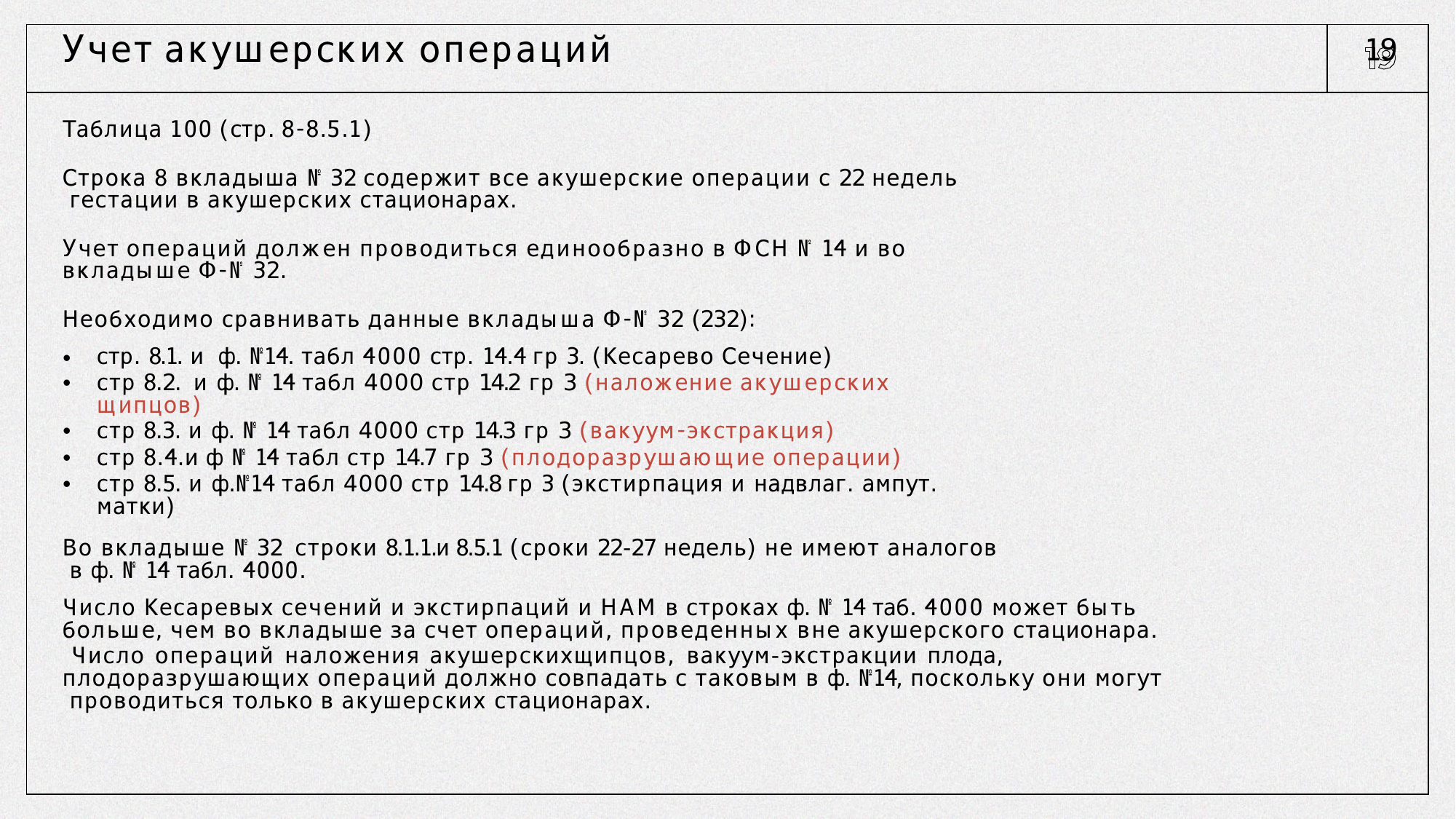

| Учет акушерских операций | 19 |
| --- | --- |
| Таблица 100 (стр. 8-8.5.1) Строка 8 вкладыша № 32 содержит все акушерские операции с 22 недель гестации в акушерских стационарах. Учет операций должен проводиться единообразно в ФСН № 14 и во вкладыше Ф-№ 32. Необходимо сравнивать данные вкладыша Ф-№ 32 (232): стр. 8.1. и ф. №14. табл 4000 стр. 14.4 гр 3. (Кесарево Сечение) стр 8.2. и ф. № 14 табл 4000 стр 14.2 гр 3 (наложение акушерских щипцов) стр 8.3. и ф. № 14 табл 4000 стр 14.3 гр 3 (вакуум-экстракция) стр 8.4.и ф № 14 табл стр 14.7 гр 3 (плодоразрушающие операции) стр 8.5. и ф.№14 табл 4000 стр 14.8 гр 3 (экстирпация и надвлаг. ампут. матки) Во вкладыше № 32 строки 8.1.1.и 8.5.1 (сроки 22-27 недель) не имеют аналогов в ф. № 14 табл. 4000. Число Кесаревых сечений и экстирпаций и НАМ в строках ф. № 14 таб. 4000 может быть больше, чем во вкладыше за счет операций, проведенных вне акушерского стационара. Число операций наложения акушерскихщипцов, вакуум-экстракции плода, плодоразрушающих операций должно совпадать с таковым в ф. №14, поскольку они могут проводиться только в акушерских стационарах. |  |